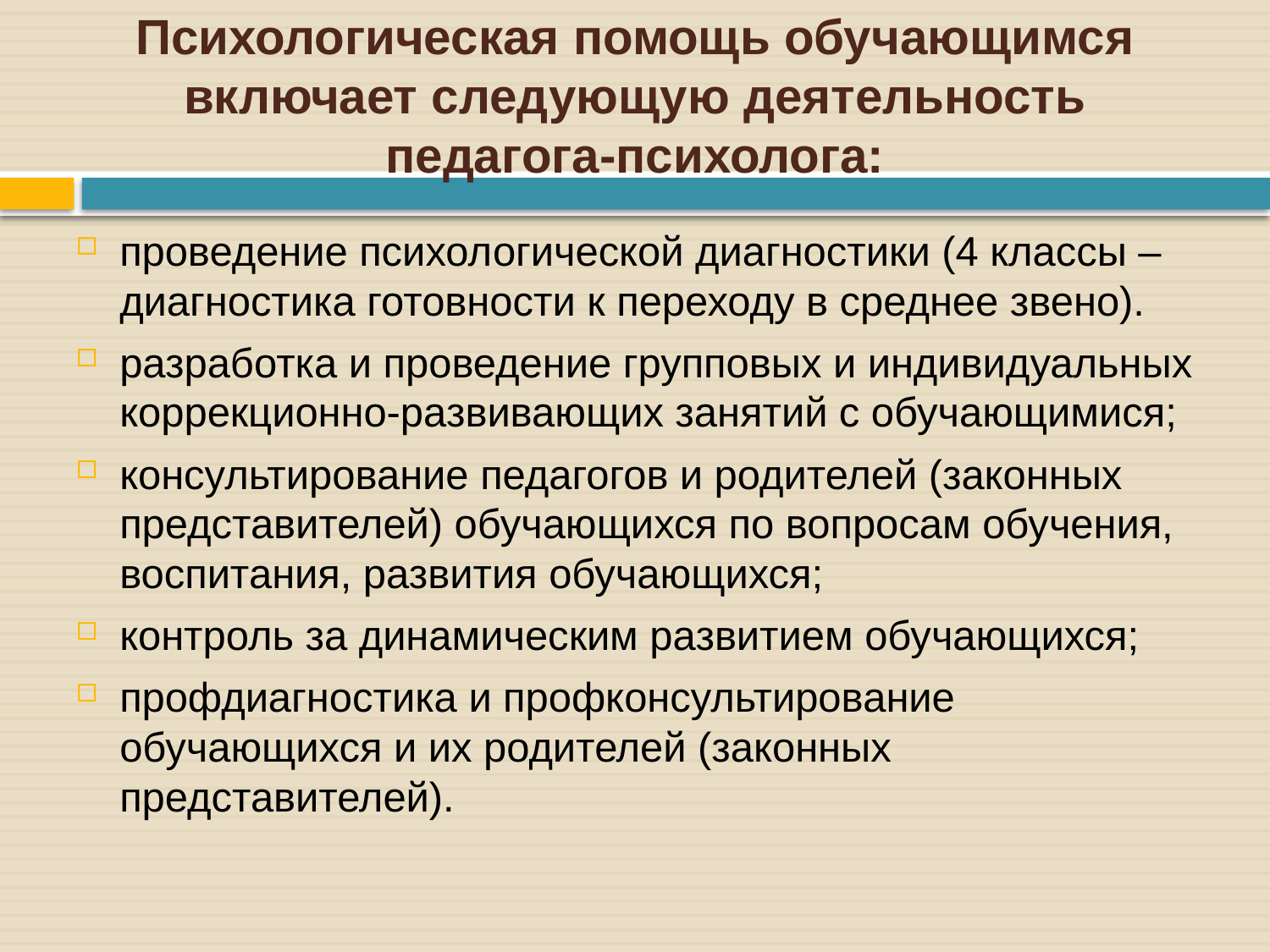

# Психологическая помощь обучающимся включает следующую деятельность педагога-психолога:
проведение психологической диагностики (4 классы – диагностика готовности к переходу в среднее звено).
разработка и проведение групповых и индивидуальных коррекционно-развивающих занятий с обучающимися;
консультирование педагогов и родителей (законных представителей) обучающихся по вопросам обучения, воспитания, развития обучающихся;
контроль за динамическим развитием обучающихся;
профдиагностика и профконсультирование обучающихся и их родителей (законных представителей).